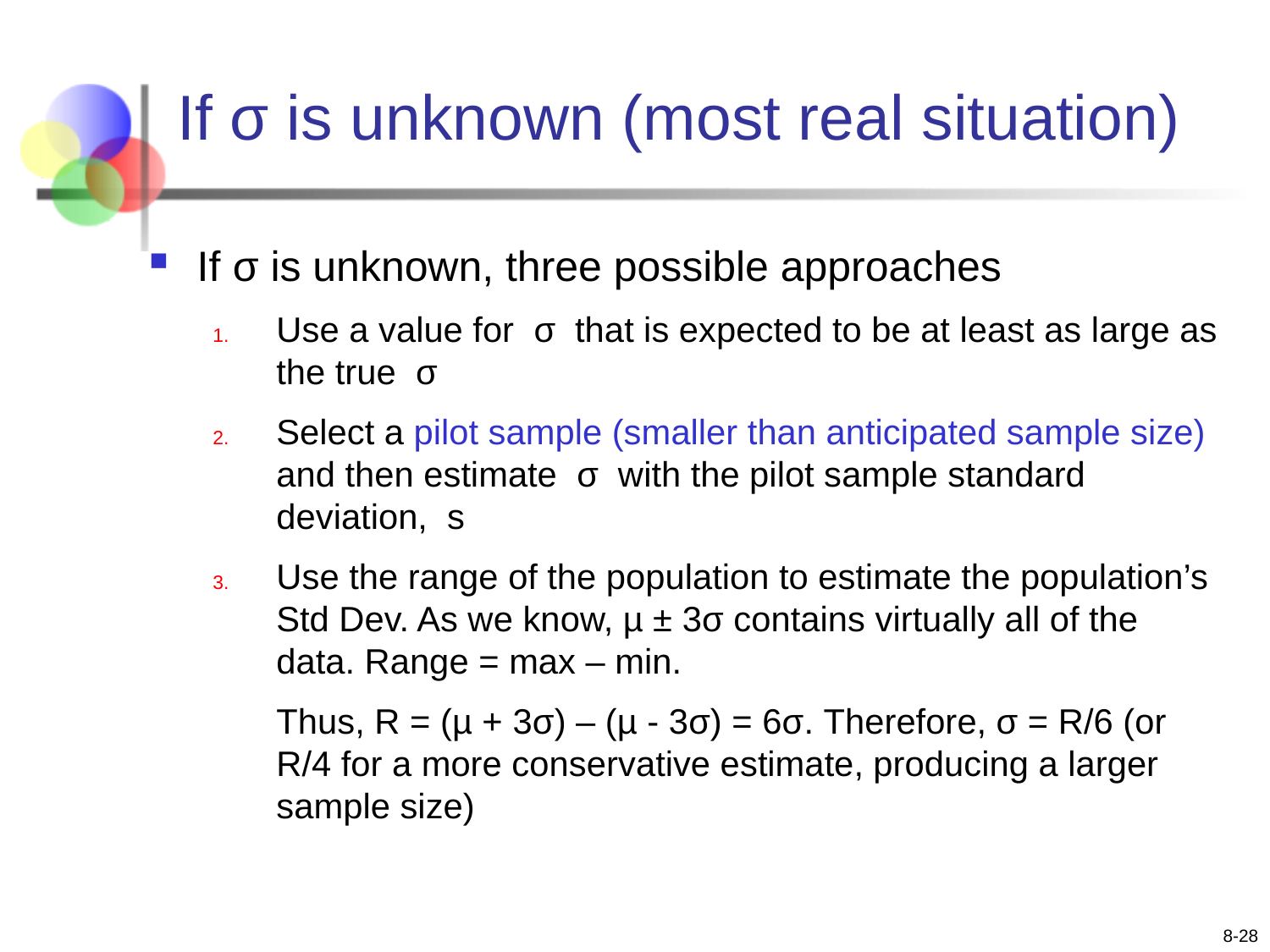

# If σ is unknown (most real situation)
If σ is unknown, three possible approaches
Use a value for  σ  that is expected to be at least as large as the true  σ
Select a pilot sample (smaller than anticipated sample size) and then estimate  σ  with the pilot sample standard deviation,  s
Use the range of the population to estimate the population’s Std Dev. As we know, µ ± 3σ contains virtually all of the data. Range = max – min.
	Thus, R = (µ + 3σ) – (µ - 3σ) = 6σ. Therefore, σ = R/6 (or R/4 for a more conservative estimate, producing a larger sample size)

8-28